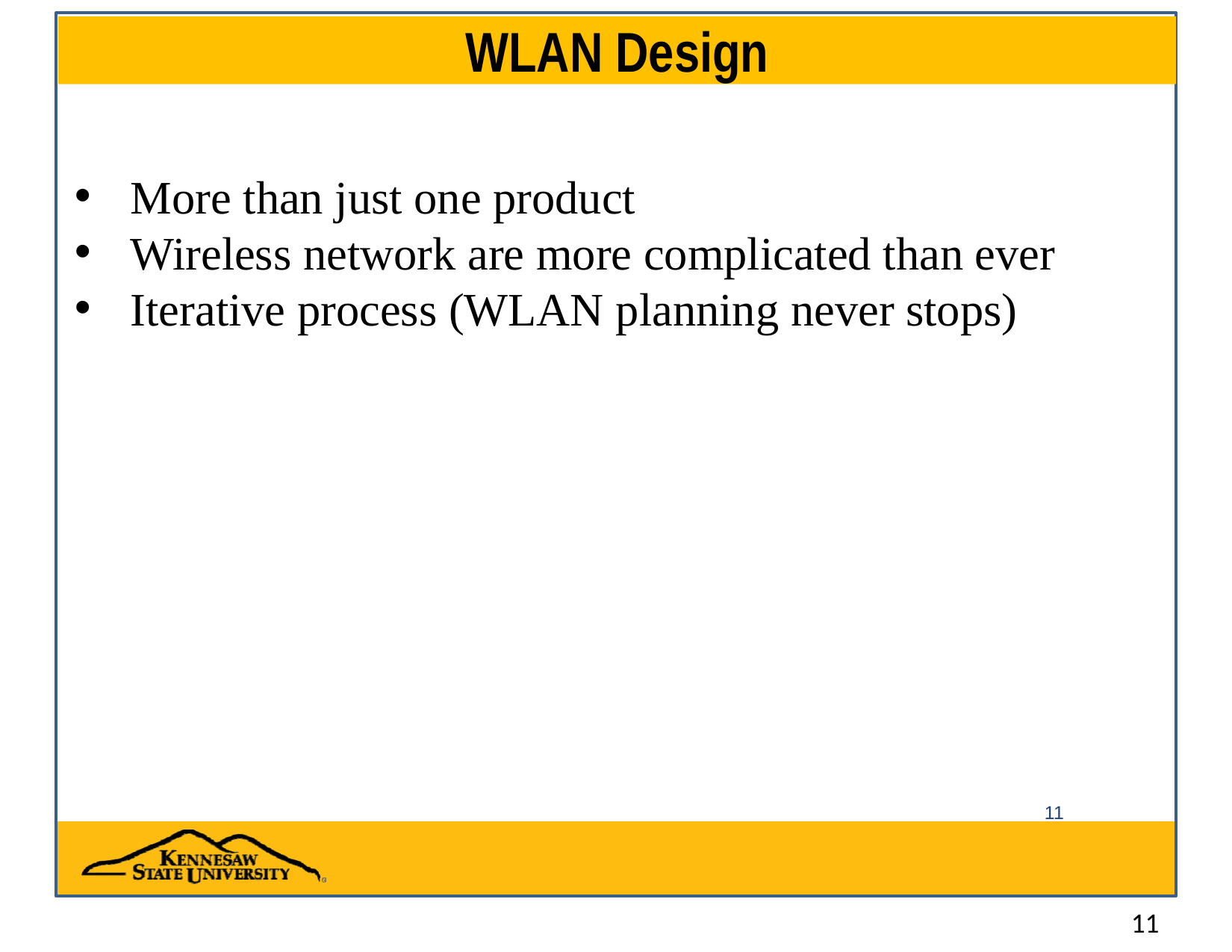

# WLAN Design
More than just one product
Wireless network are more complicated than ever
Iterative process (WLAN planning never stops)
11